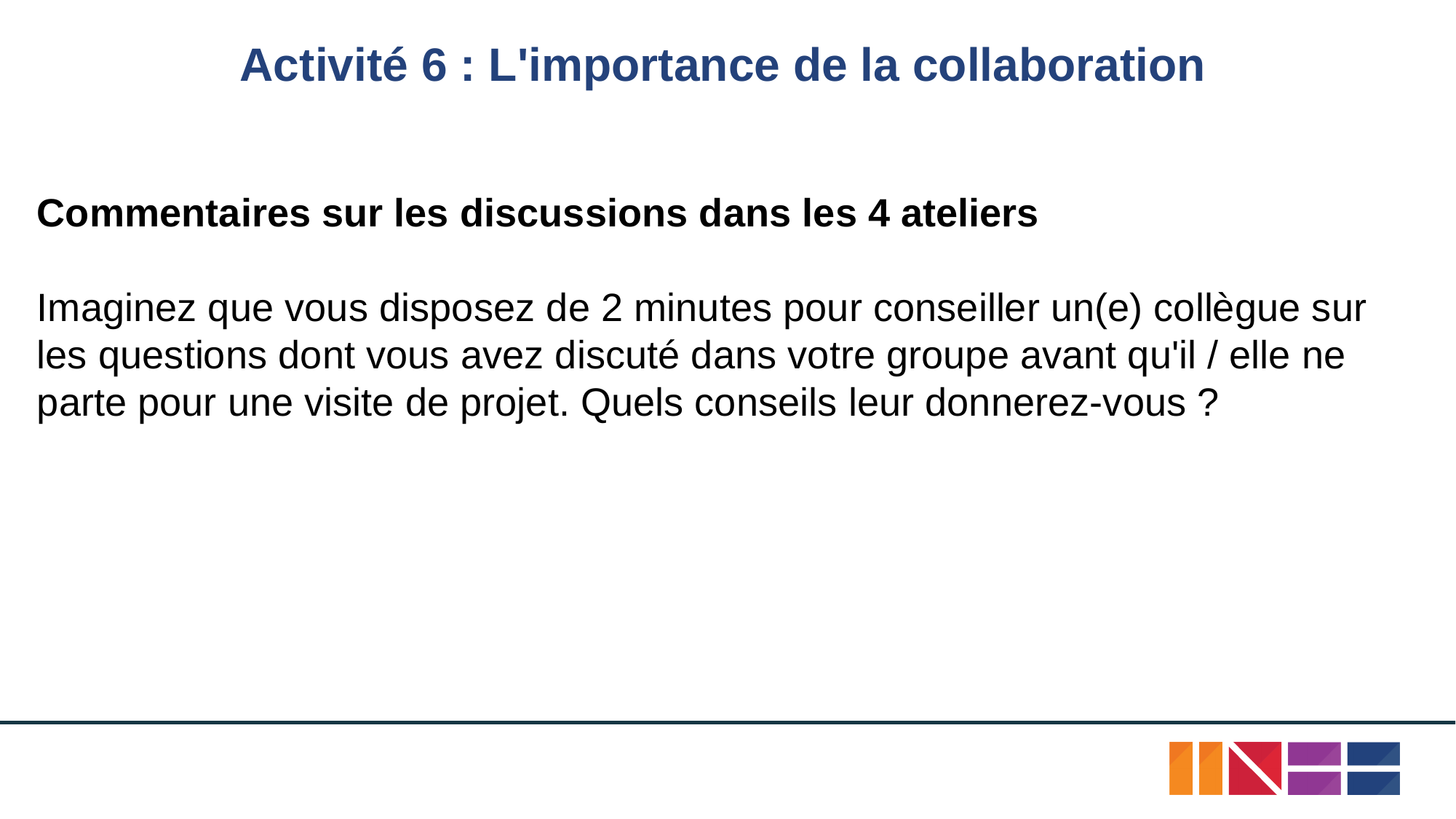

# Activité 6 : L'importance de la collaboration

Commentaires sur les discussions dans les 4 ateliers

Imaginez que vous disposez de 2 minutes pour conseiller un(e) collègue sur les questions dont vous avez discuté dans votre groupe avant qu'il / elle ne parte pour une visite de projet. Quels conseils leur donnerez-vous ?